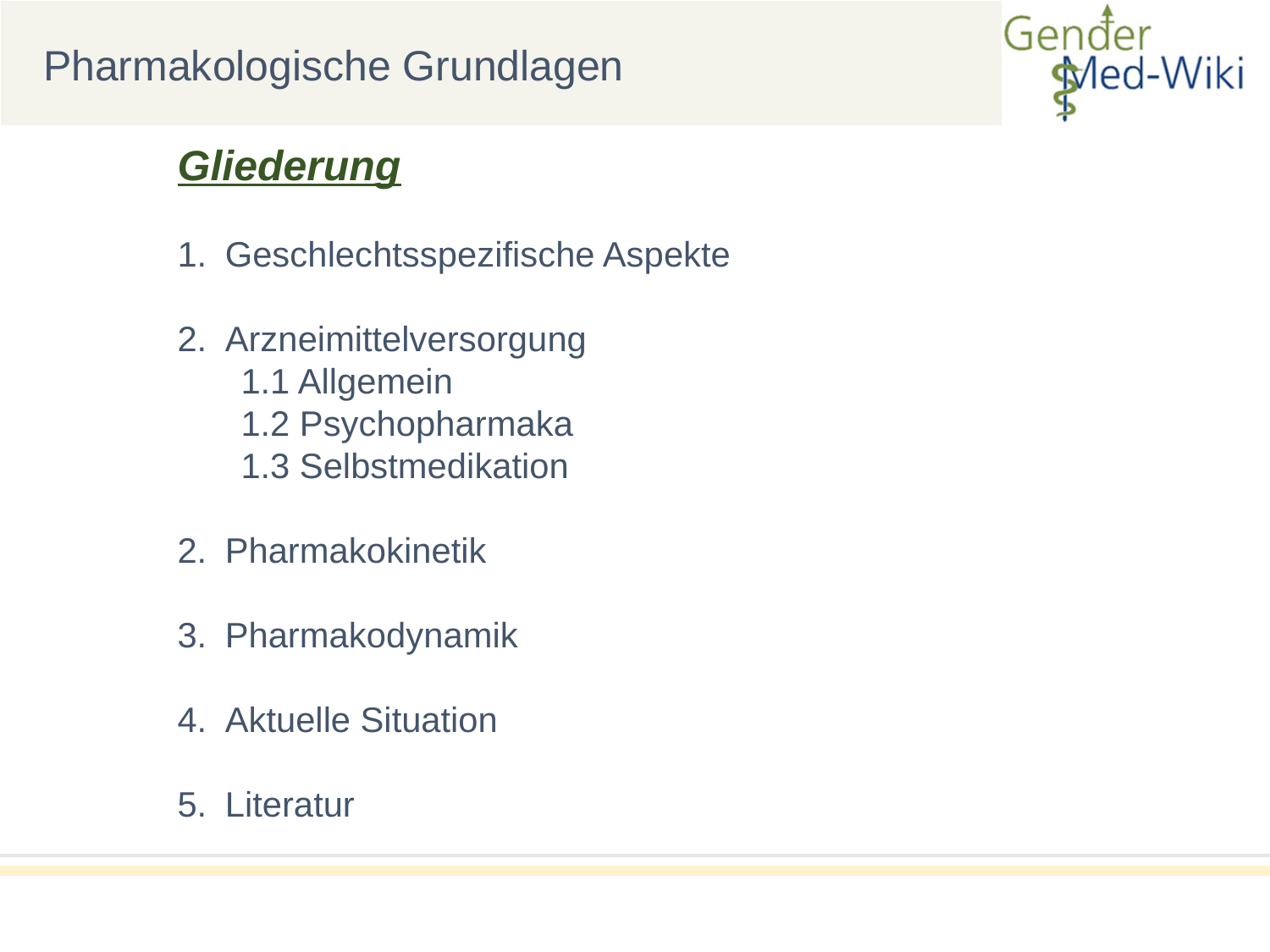

Pharmakologische Grundlagen
Gliederung

Geschlechtsspezifische Aspekte

Arzneimittelversorgung
1.1 Allgemein
1.2 Psychopharmaka
1.3 Selbstmedikation

Pharmakokinetik

Pharmakodynamik

Aktuelle Situation

Literatur